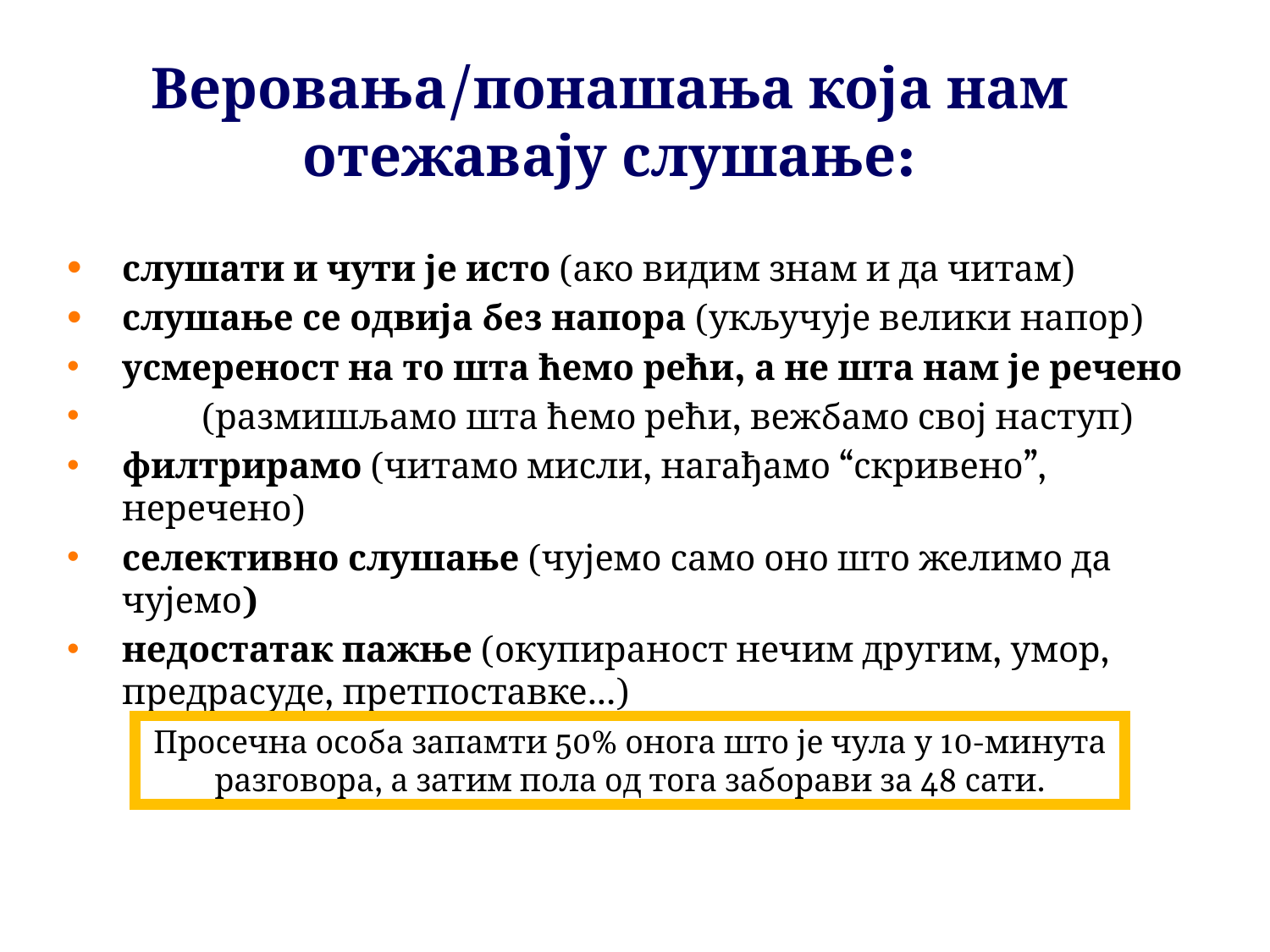

Веровања/понашања која нам отежавају слушање:
слушати и чути је исто (ако видим знам и да читам)
слушање се одвија без напора (укључује велики напор)
усмереност на то шта ћемо рећи, а не шта нам је речено
         (размишљамо шта ћемо рећи, вежбамо свој наступ)
филтрирамо (читамо мисли, нагађамо “скривено”, неречено)
селективно слушање (чујемо само оно што желимо да чујемо)
недостатак пажње (окупираност нечим другим, умор, предрасуде, претпоставке...)

Просечна особа запамти 50% онога што је чула у 10-минута разговора, а затим пола од тога заборави за 48 сати.